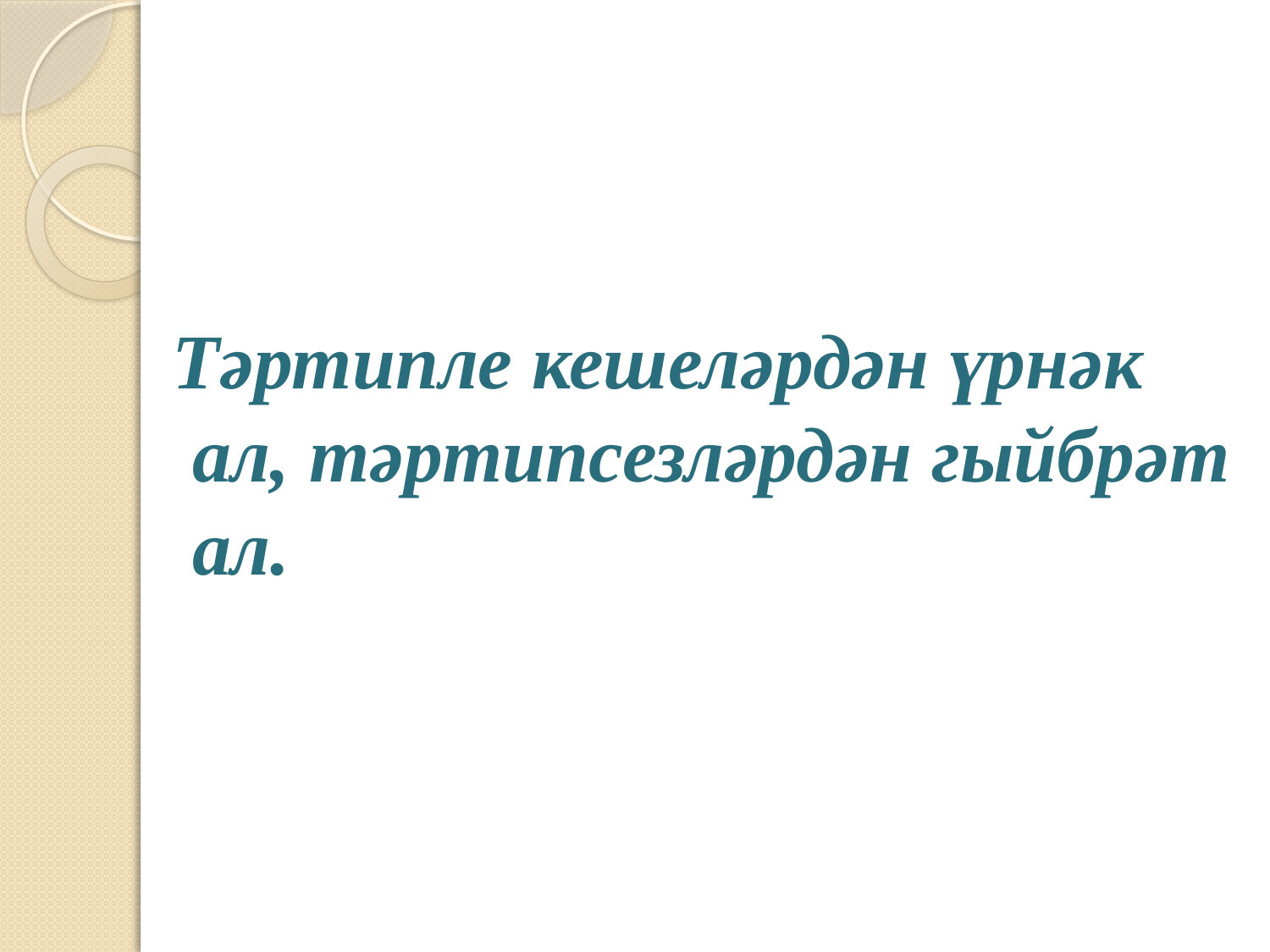

#

 Тәртипле кешеләрдән үрнәк ал, тәртипсезләрдән гыйбрәт ал.